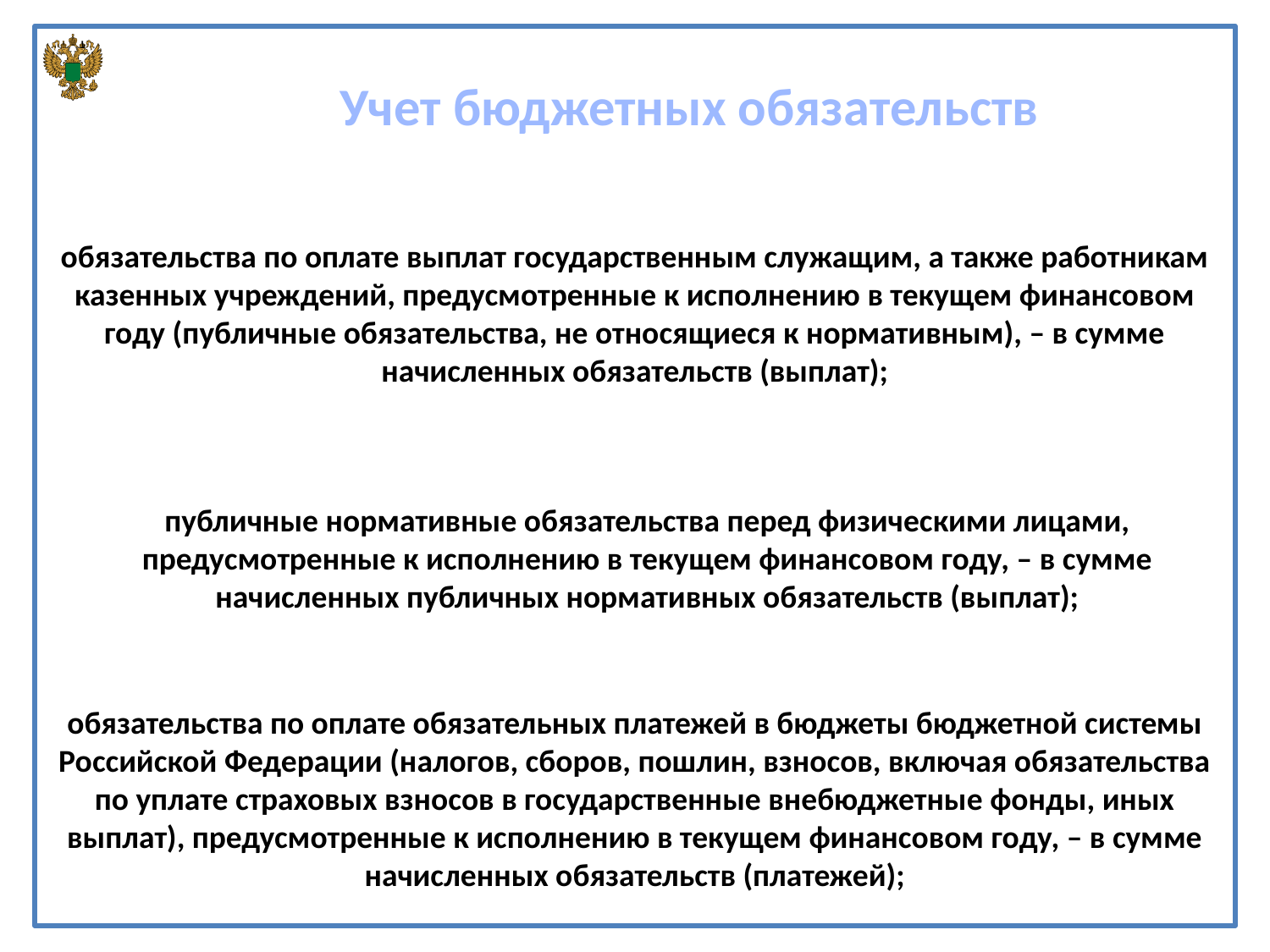

Учет бюджетных обязательств
обязательства по оплате выплат государственным служащим, а также работникам казенных учреждений, предусмотренные к исполнению в текущем финансовом году (публичные обязательства, не относящиеся к нормативным), – в сумме начисленных обязательств (выплат);
публичные нормативные обязательства перед физическими лицами, предусмотренные к исполнению в текущем финансовом году, – в сумме начисленных публичных нормативных обязательств (выплат);
обязательства по оплате обязательных платежей в бюджеты бюджетной системы Российской Федерации (налогов, сборов, пошлин, взносов, включая обязательства по уплате страховых взносов в государственные внебюджетные фонды, иных выплат), предусмотренные к исполнению в текущем финансовом году, – в сумме начисленных обязательств (платежей);